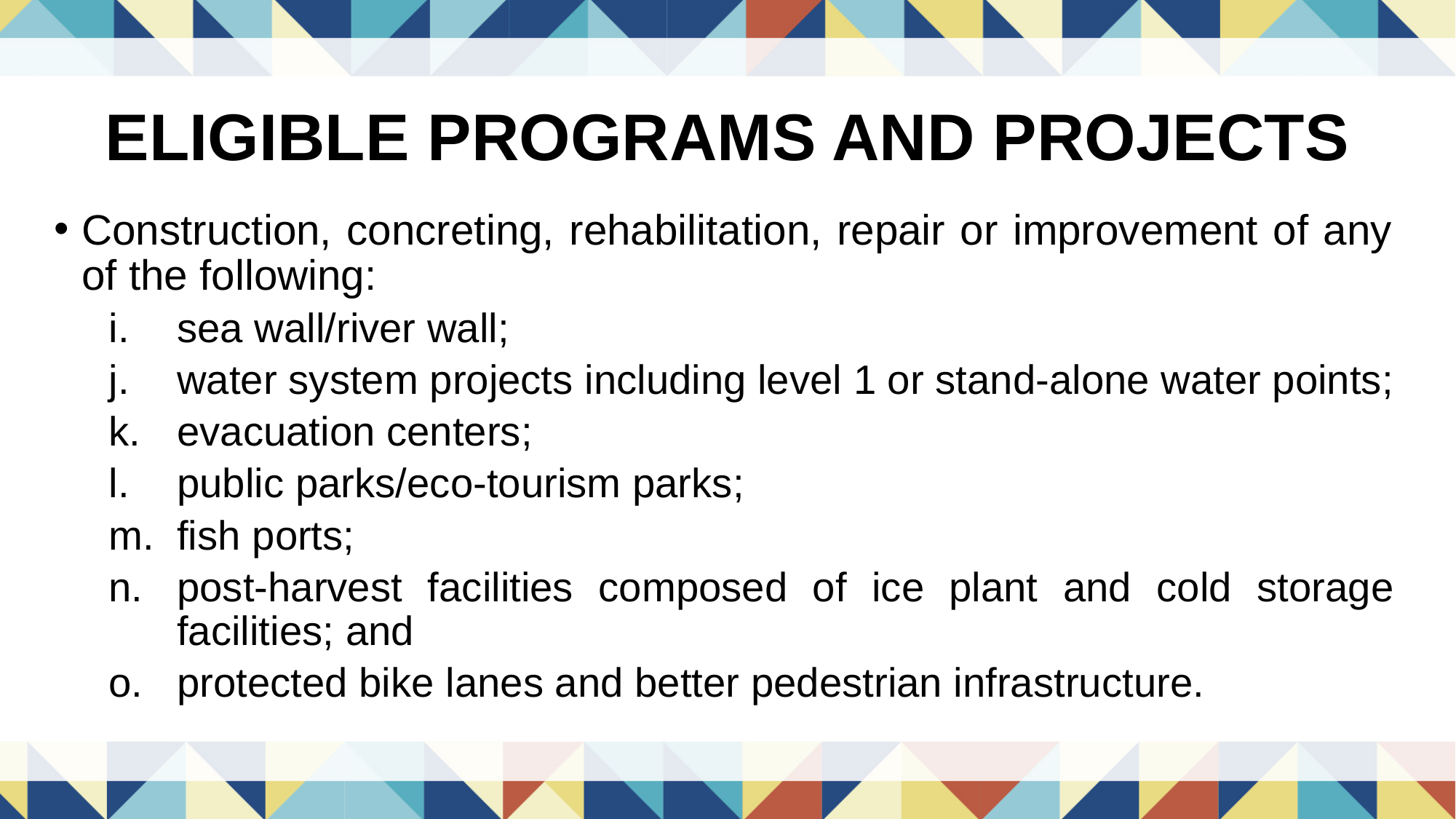

ELIGIBLE PROGRAMS AND PROJECTS
Construction, concreting, rehabilitation, repair or improvement of any of the following:
sea wall/river wall;
water system projects including level 1 or stand-alone water points;
evacuation centers;
public parks/eco-tourism parks;
fish ports;
post-harvest facilities composed of ice plant and cold storage facilities; and
protected bike lanes and better pedestrian infrastructure.